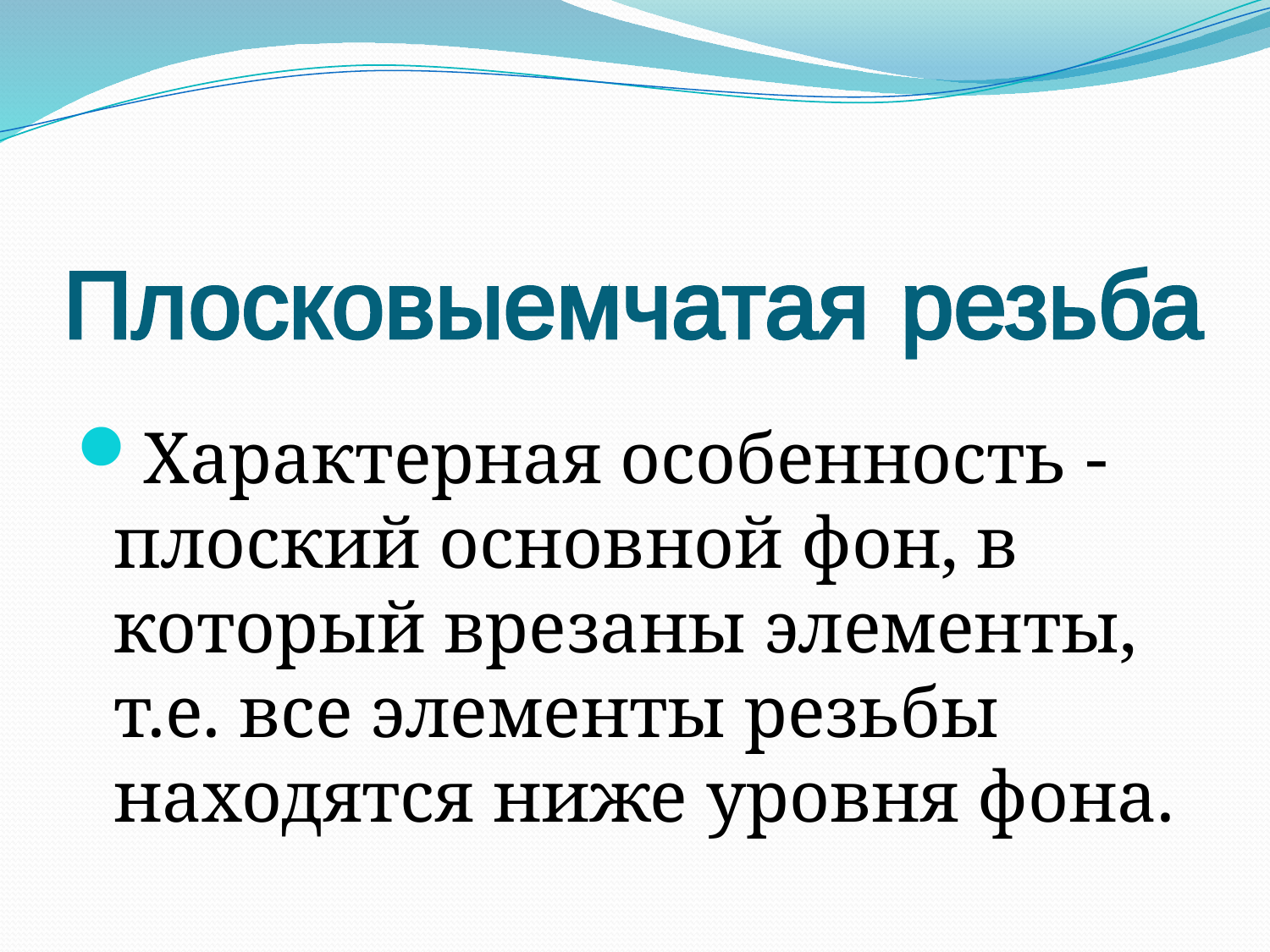

# Плосковыемчатая резьба
Характерная особенность - плоский основной фон, в который врезаны элементы, т.е. все элементы резьбы находятся ниже уровня фона.